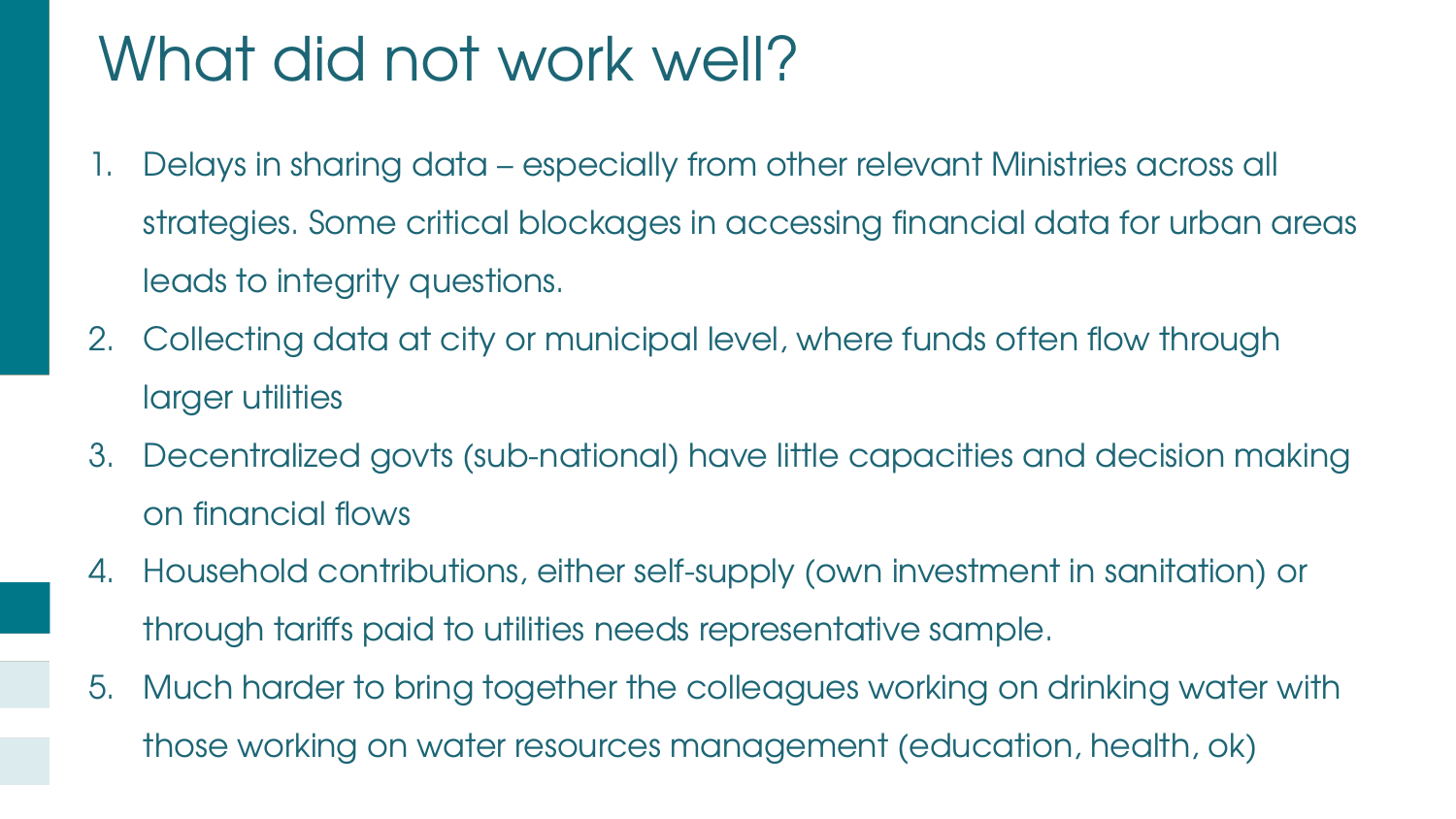

What did not work well?
Delays in sharing data – especially from other relevant Ministries across all strategies. Some critical blockages in accessing financial data for urban areas leads to integrity questions.
Collecting data at city or municipal level, where funds often flow through larger utilities
Decentralized govts (sub-national) have little capacities and decision making on financial flows
Household contributions, either self-supply (own investment in sanitation) or through tariffs paid to utilities needs representative sample.
Much harder to bring together the colleagues working on drinking water with those working on water resources management (education, health, ok)

# Change starts at district level In districts, we catalyse change by acting as a ‘change hub’, bringing together all those involved, to find solutions that work.